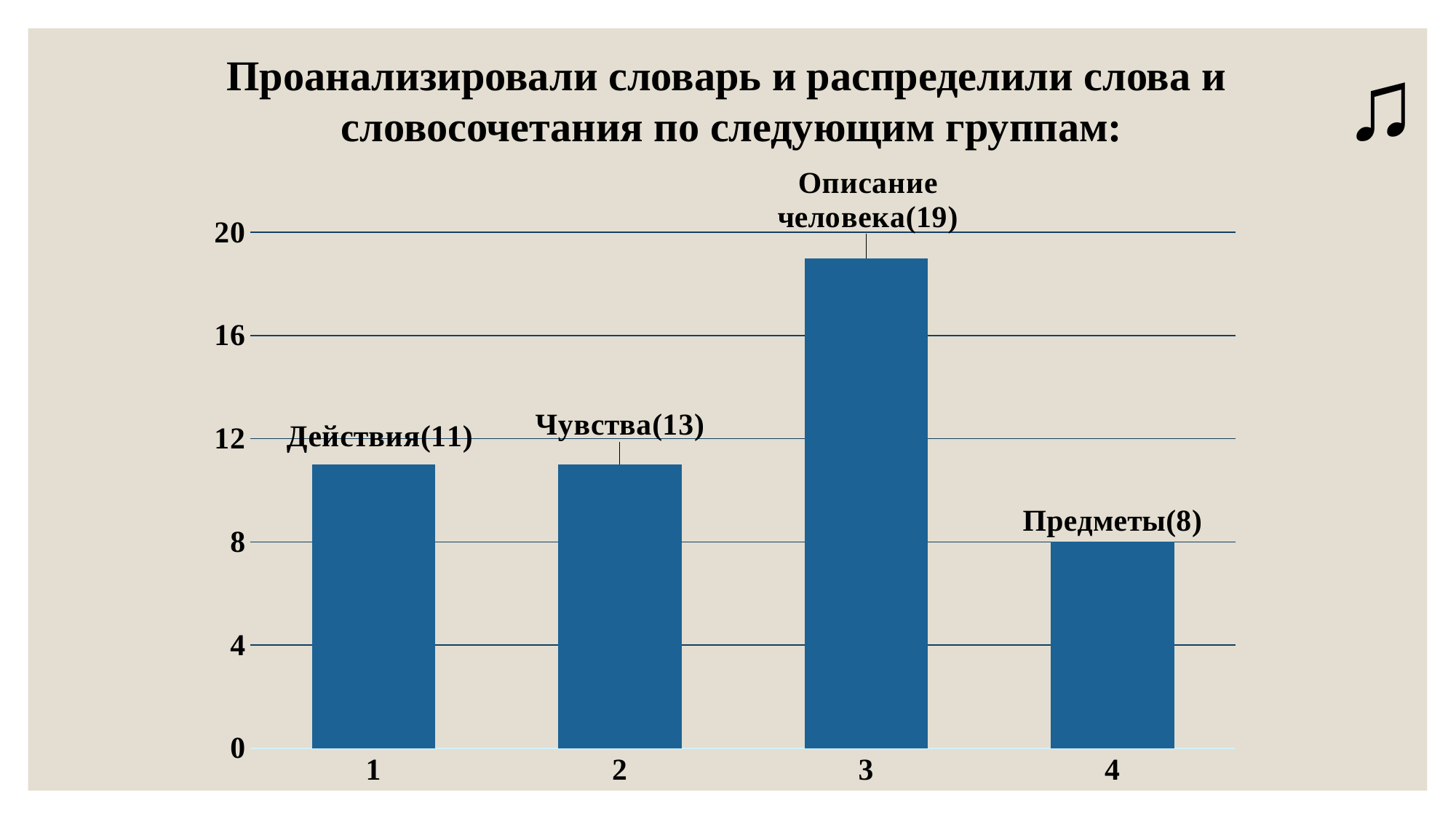

♫
Проанализировали словарь и распределили слова и
словосочетания по следующим группам:

### Chart

| Category |  |
|---|---|